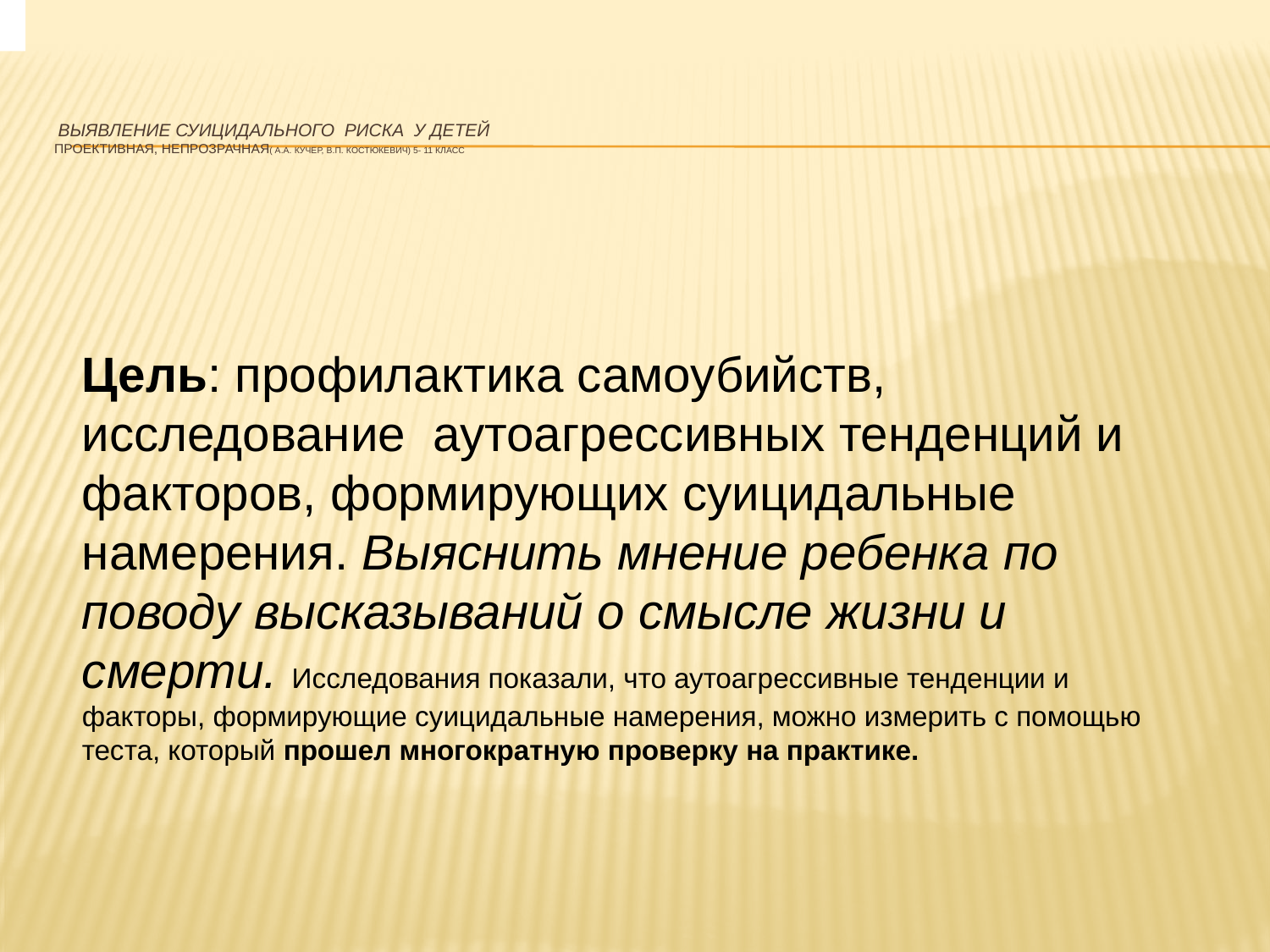

# Выявление суицидального  риска  у детей  Проективная, непрозрачная( А.А. Кучер, В.П. Костюкевич) 5- 11 класс

Цель: профилактика самоубийств, исследование  аутоагрессивных тенденций и факторов, формирующих суицидальные намерения. Выяснить мнение ребенка по поводу высказываний о смысле жизни и смерти. Исследования показали, что аутоагрессивные тенденции и факторы, формирующие суицидальные намерения, можно измерить с помощью теста, который прошел многократную проверку на практике.